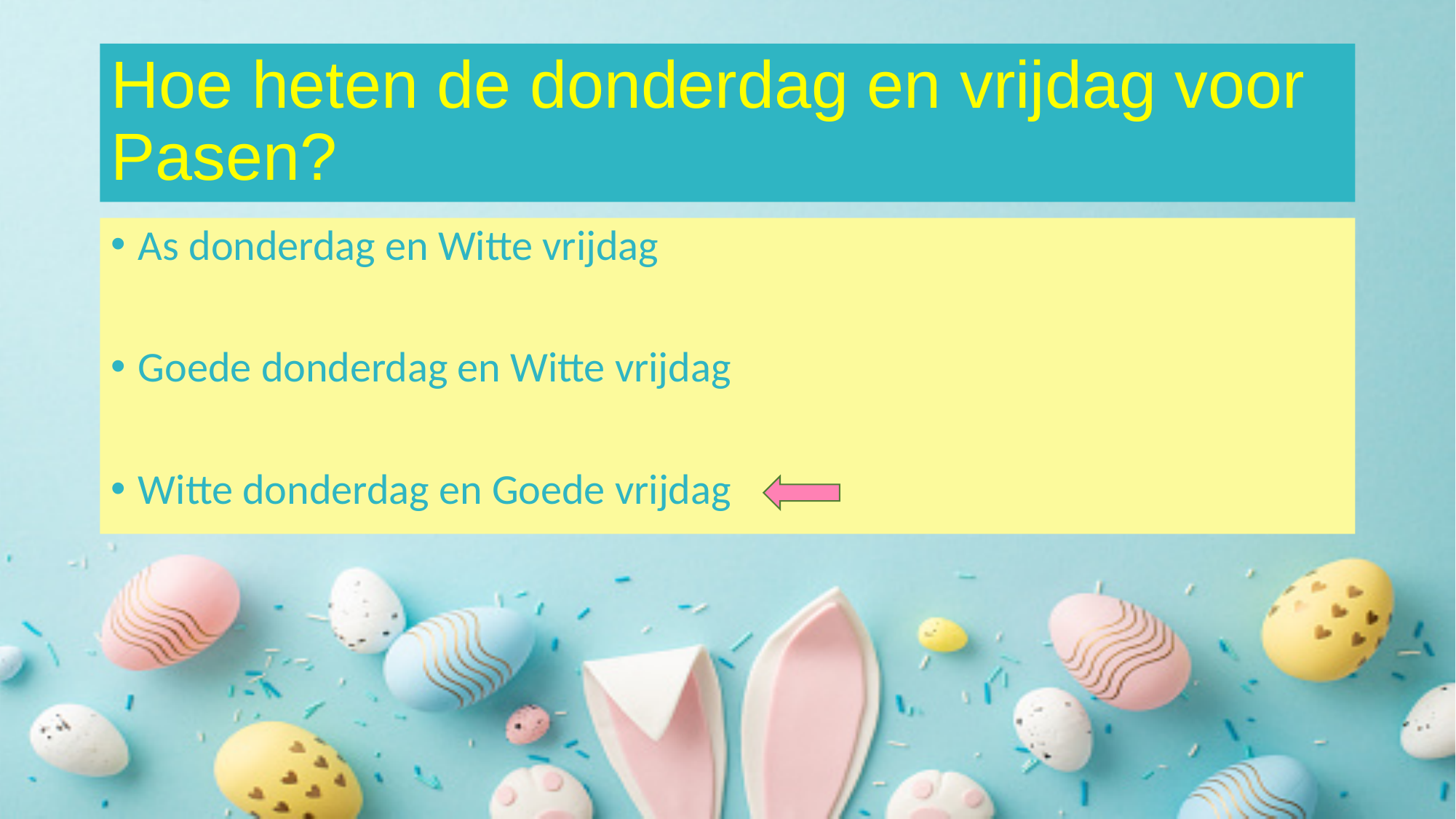

# Hoe heten de donderdag en vrijdag voor Pasen?
As donderdag en Witte vrijdag

Goede donderdag en Witte vrijdag

Witte donderdag en Goede vrijdag